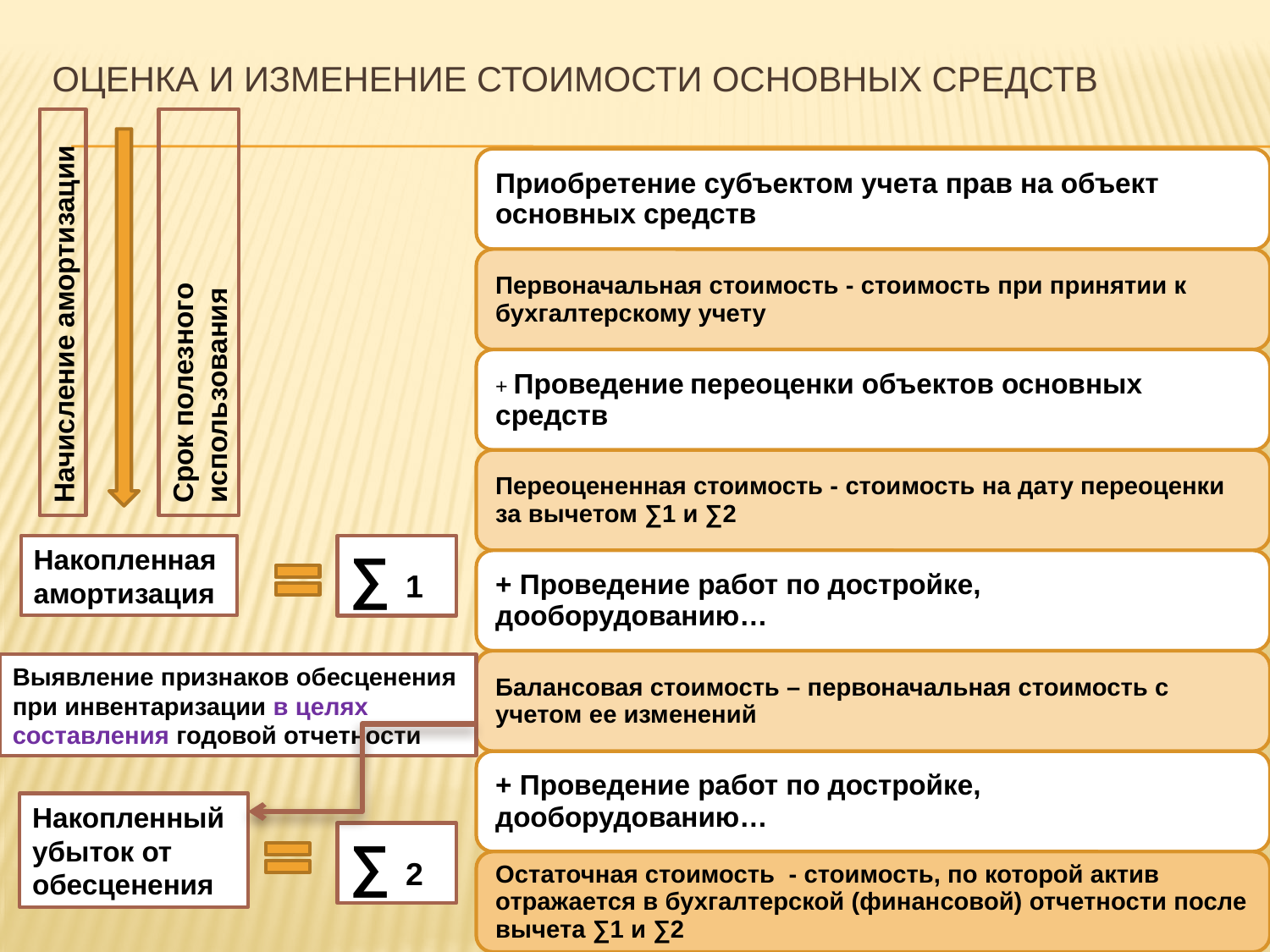

# Оценка и Изменение стоимости основных средств

Приобретение субъектом учета прав на объект основных средств
Первоначальная стоимость - стоимость при принятии к бухгалтерскому учету
+ Проведение переоценки объектов основных средств
Переоцененная стоимость - стоимость на дату переоценки за вычетом ∑1 и ∑2
+ Проведение работ по достройке, дооборудованию…
Балансовая стоимость – первоначальная стоимость с учетом ее изменений
+ Проведение работ по достройке, дооборудованию…
Остаточная стоимость  - стоимость, по которой актив отражается в бухгалтерской (финансовой) отчетности после вычета ∑1 и ∑2
Срок полезного использования
Начисление амортизации
Накопленная
амортизация
∑ 1

Выявление признаков обесценения
при инвентаризации в целях
составления годовой отчетности
Накопленный
убыток от
обесценения
∑ 2